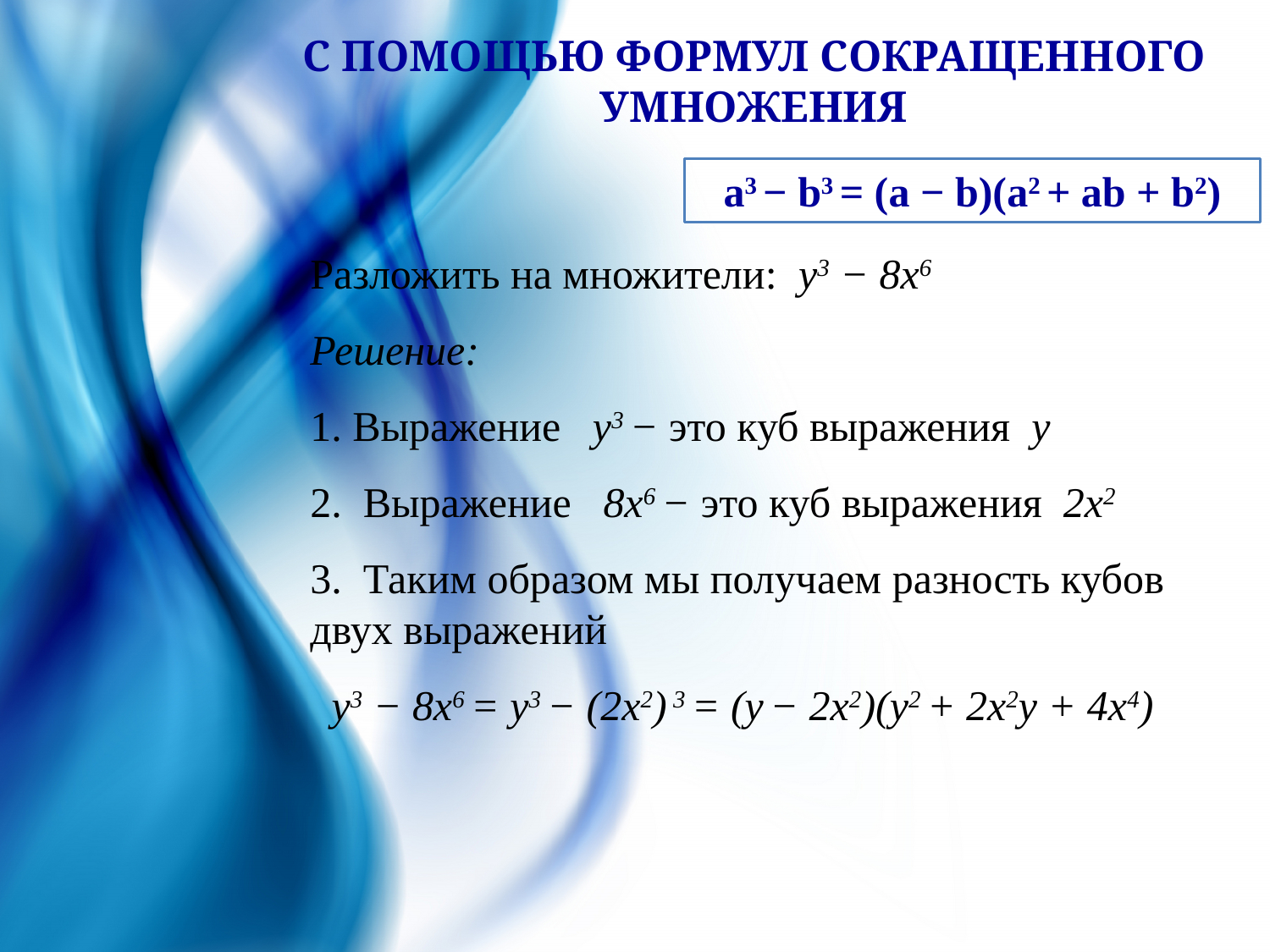

С ПОМОЩЬЮ ФОРМУЛ СОКРАЩЕННОГО УМНОЖЕНИЯ
a3 − b3 = (a − b)(a2 + ab + b2)
Разложить на множители:  y3 − 8х6

Решение:

1. Выражение   y3 − это куб выражения  y

2.  Выражение   8х6 − это куб выражения  2х2

3.  Таким образом мы получаем разность кубов двух выражений

  y3 − 8х6 = y3 − (2х2) 3 = (y − 2х2)(у2 + 2х2у + 4х4)